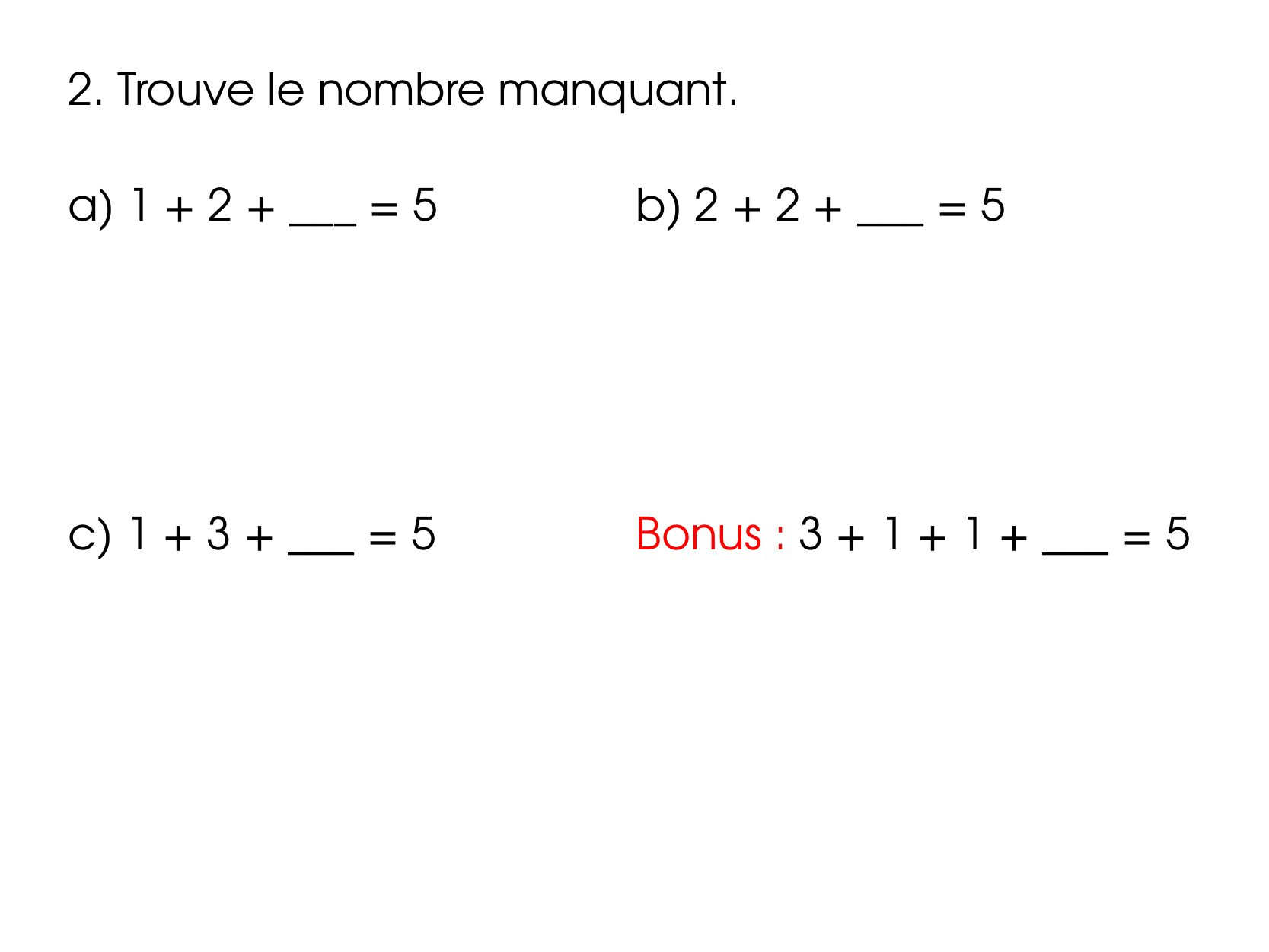

2. Trouve le nombre manquant.
a) 1 + 2 + ___ = 5
b) 2 + 2 + ___ = 5
c) 1 + 3 + ___ = 5
Bonus : 3 + 1 + 1 + ___ = 5